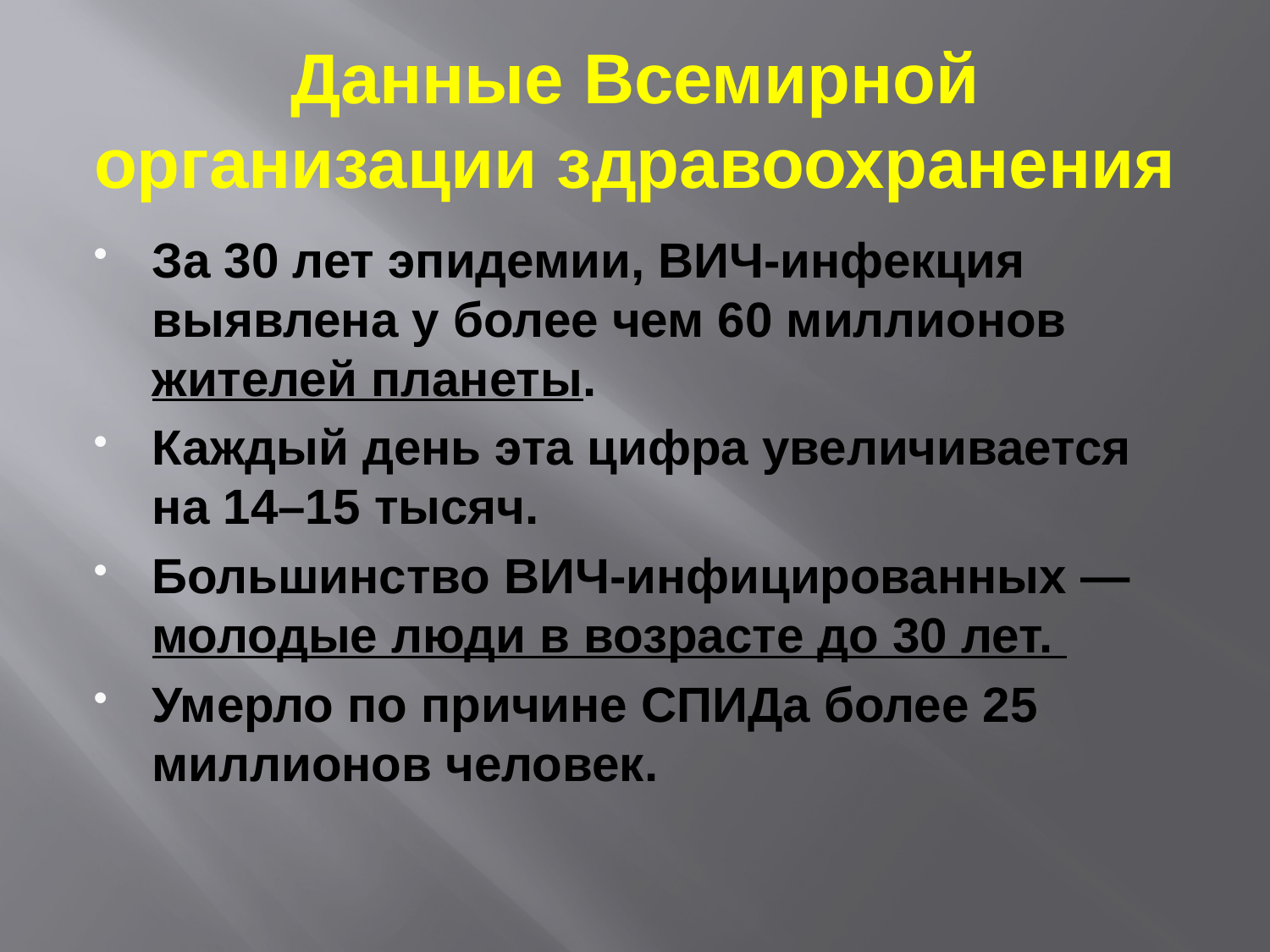

# Данные Всемирной организации здравоохранения
За 30 лет эпидемии, ВИЧ-инфекция выявлена у более чем 60 миллионов жителей планеты.
Каждый день эта цифра увеличивается на 14–15 тысяч.
Большинство ВИЧ-инфицированных — молодые люди в возрасте до 30 лет.
Умерло по причине СПИДа более 25 миллионов человек.